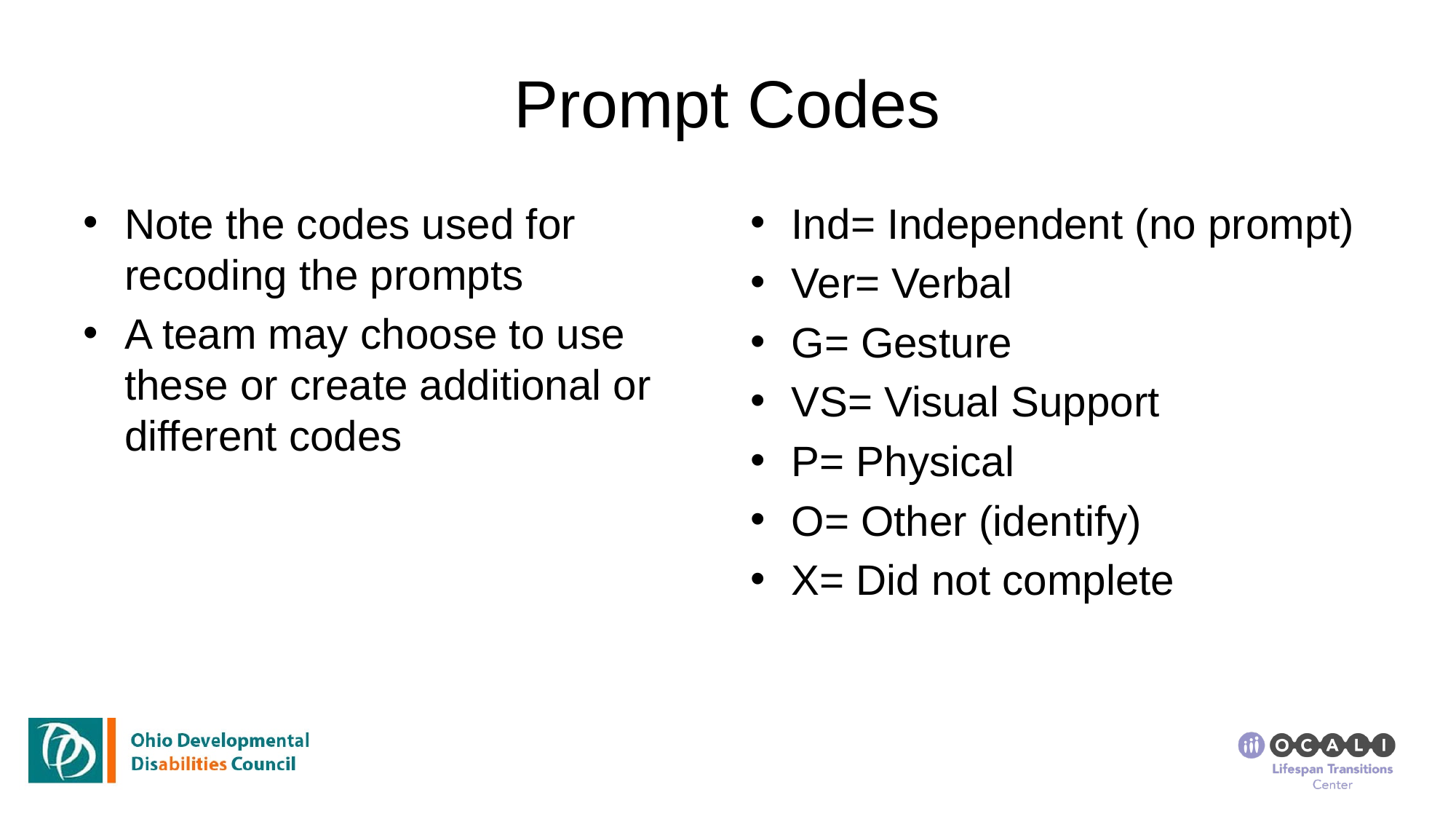

# Prompt Codes
Note the codes used for recoding the prompts
A team may choose to use these or create additional or different codes

Ind= Independent (no prompt)
Ver= Verbal
G= Gesture
VS= Visual Support
P= Physical
O= Other (identify)
X= Did not complete